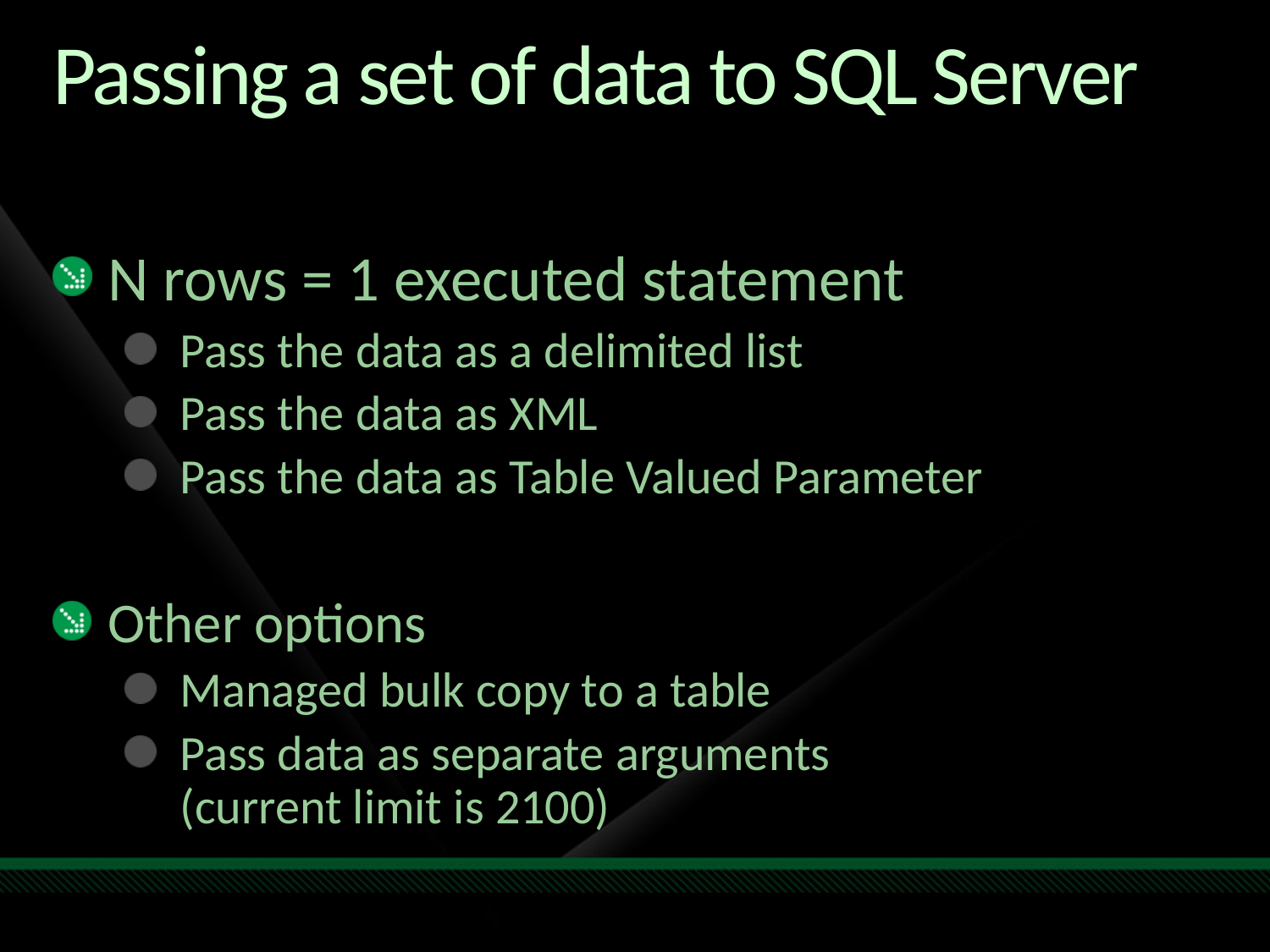

# Passing a set of data to SQL Server
N rows = 1 executed statement
Pass the data as a delimited list
Pass the data as XML
Pass the data as Table Valued Parameter

Other options
Managed bulk copy to a table
Pass data as separate arguments
(current limit is 2100)